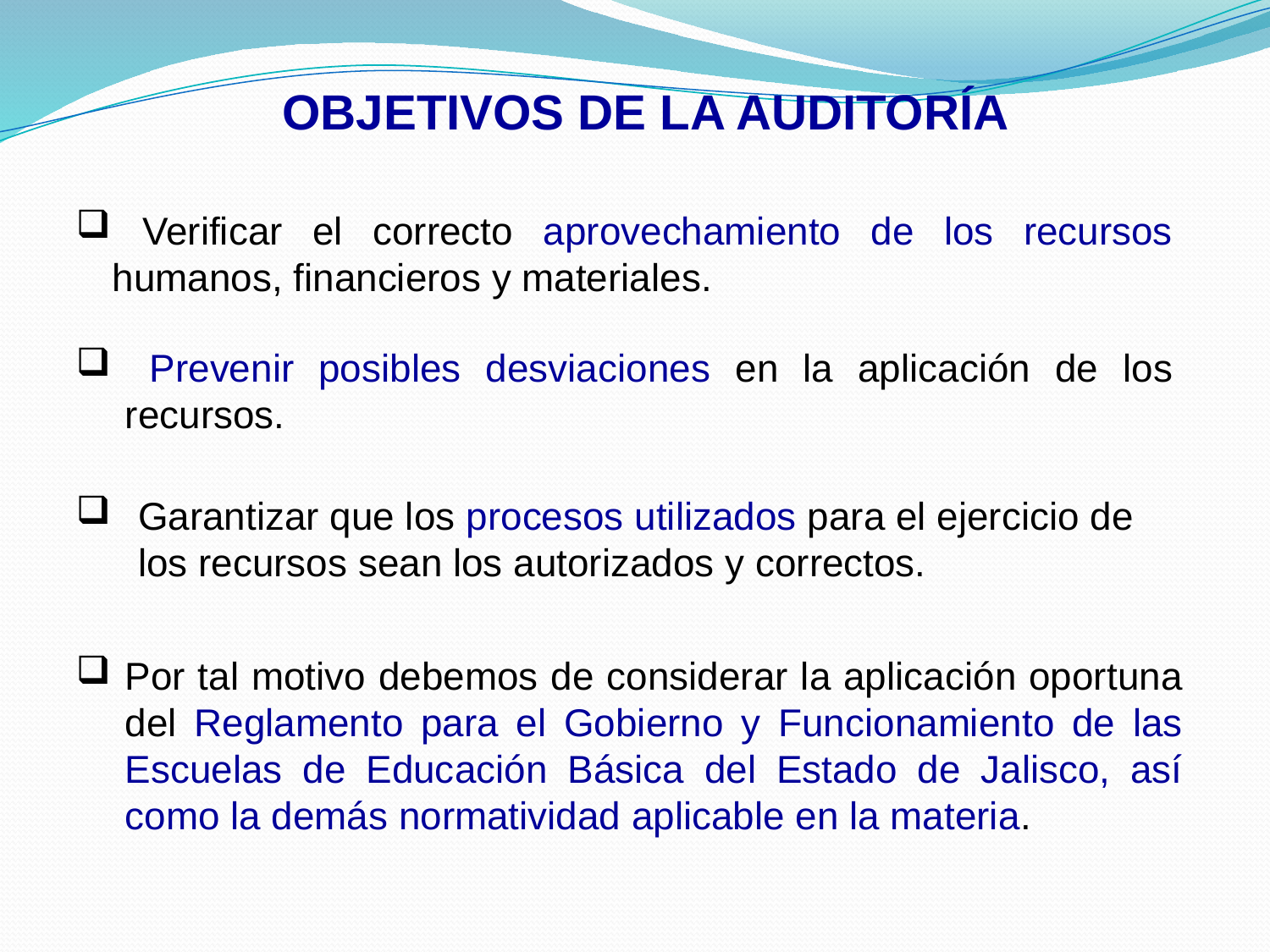

OBJETIVOS DE LA AUDITORÍA
 Verificar el correcto aprovechamiento de los recursos humanos, financieros y materiales.
 Prevenir posibles desviaciones en la aplicación de los recursos.
Garantizar que los procesos utilizados para el ejercicio de los recursos sean los autorizados y correctos.
Por tal motivo debemos de considerar la aplicación oportuna del Reglamento para el Gobierno y Funcionamiento de las Escuelas de Educación Básica del Estado de Jalisco, así como la demás normatividad aplicable en la materia.